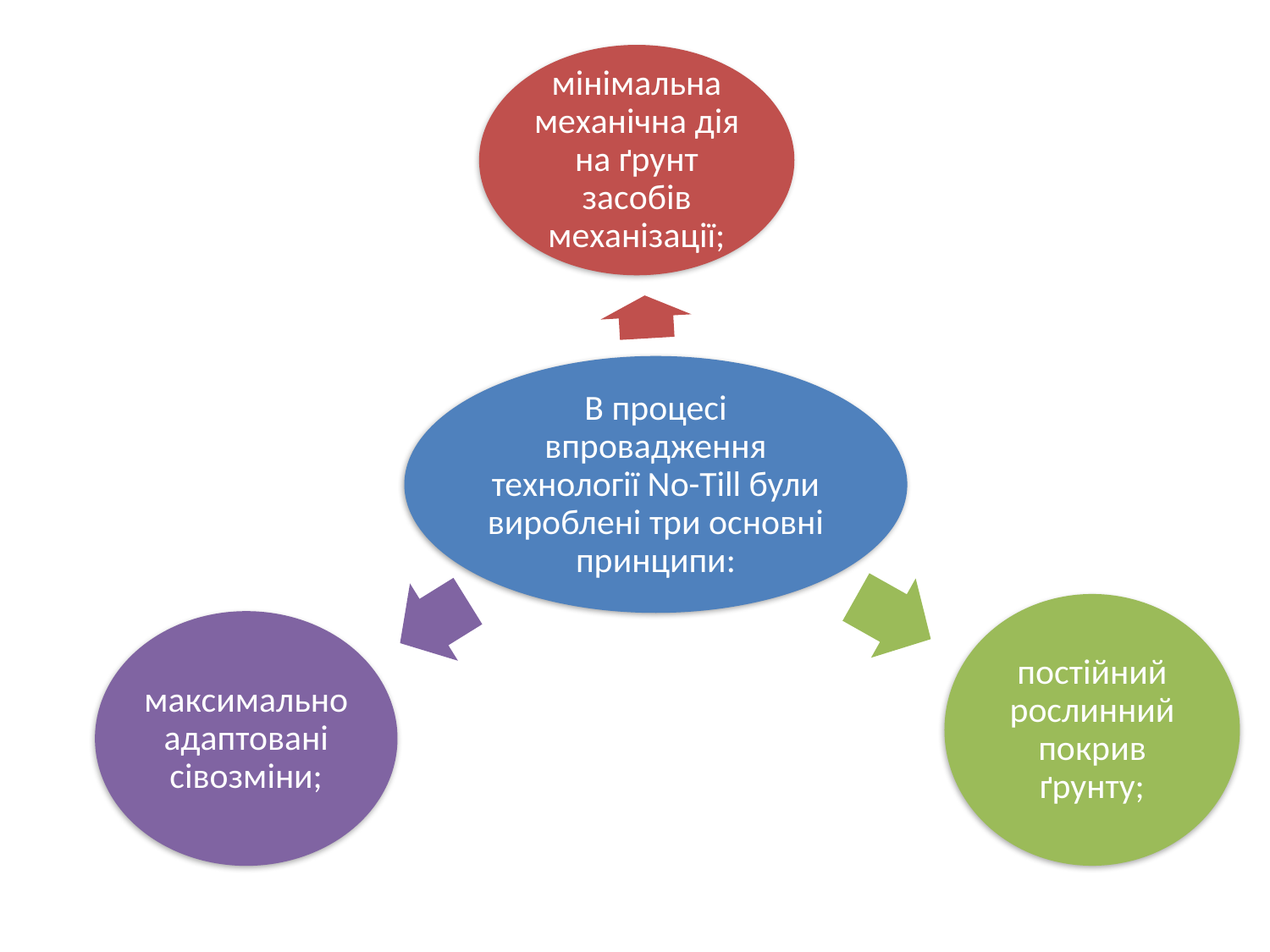

В процесі впровадження технології No-Till були вироблені три основні принципи:

мінімальна механічна дія на ґрунт засобів механізації;

постійний рослинний покрив ґрунту;

максимально адаптовані сівозміни;